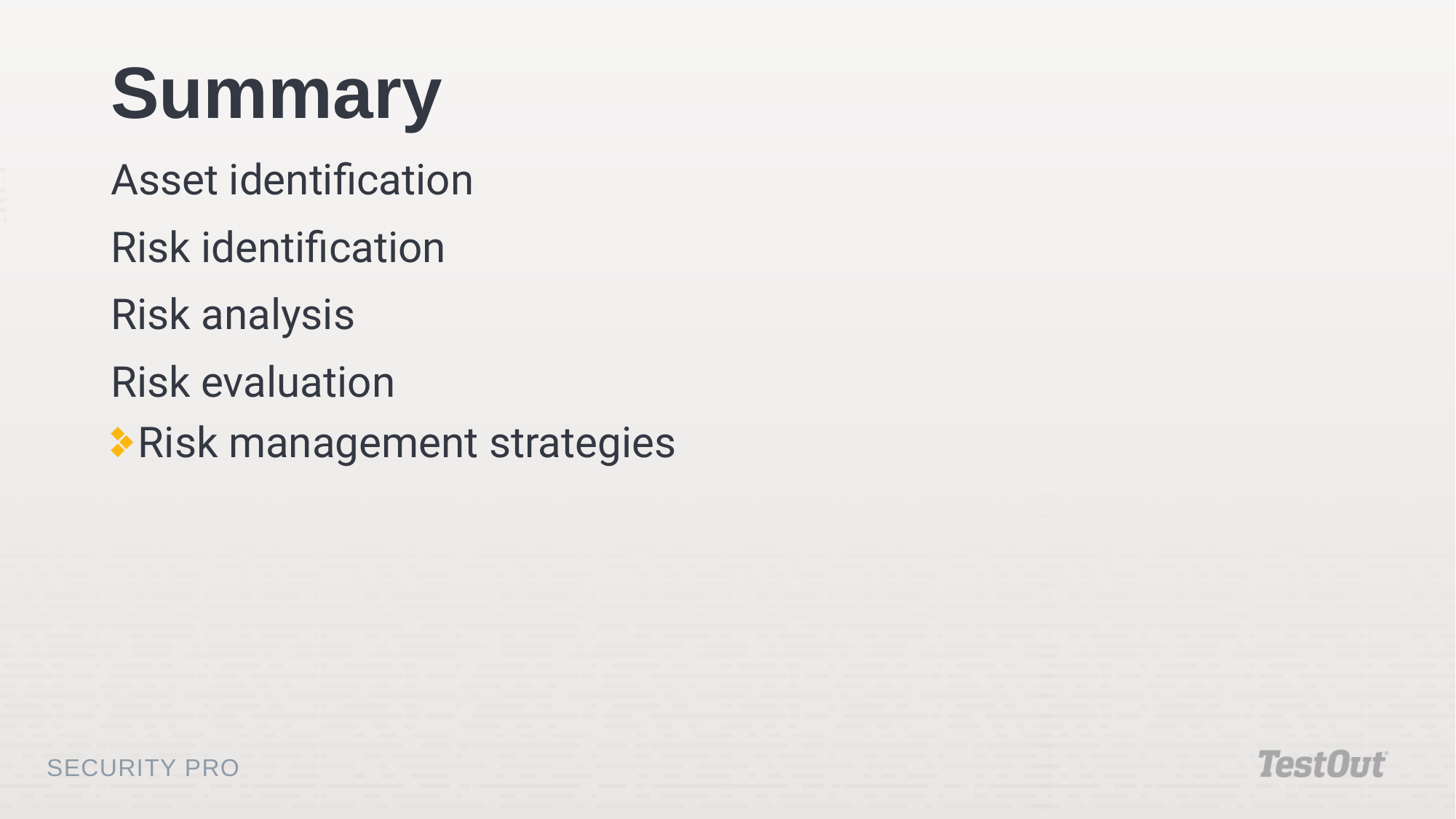

# Summary
Asset identification
Risk identification
Risk analysis
Risk evaluation
Risk management strategies
Security Pro